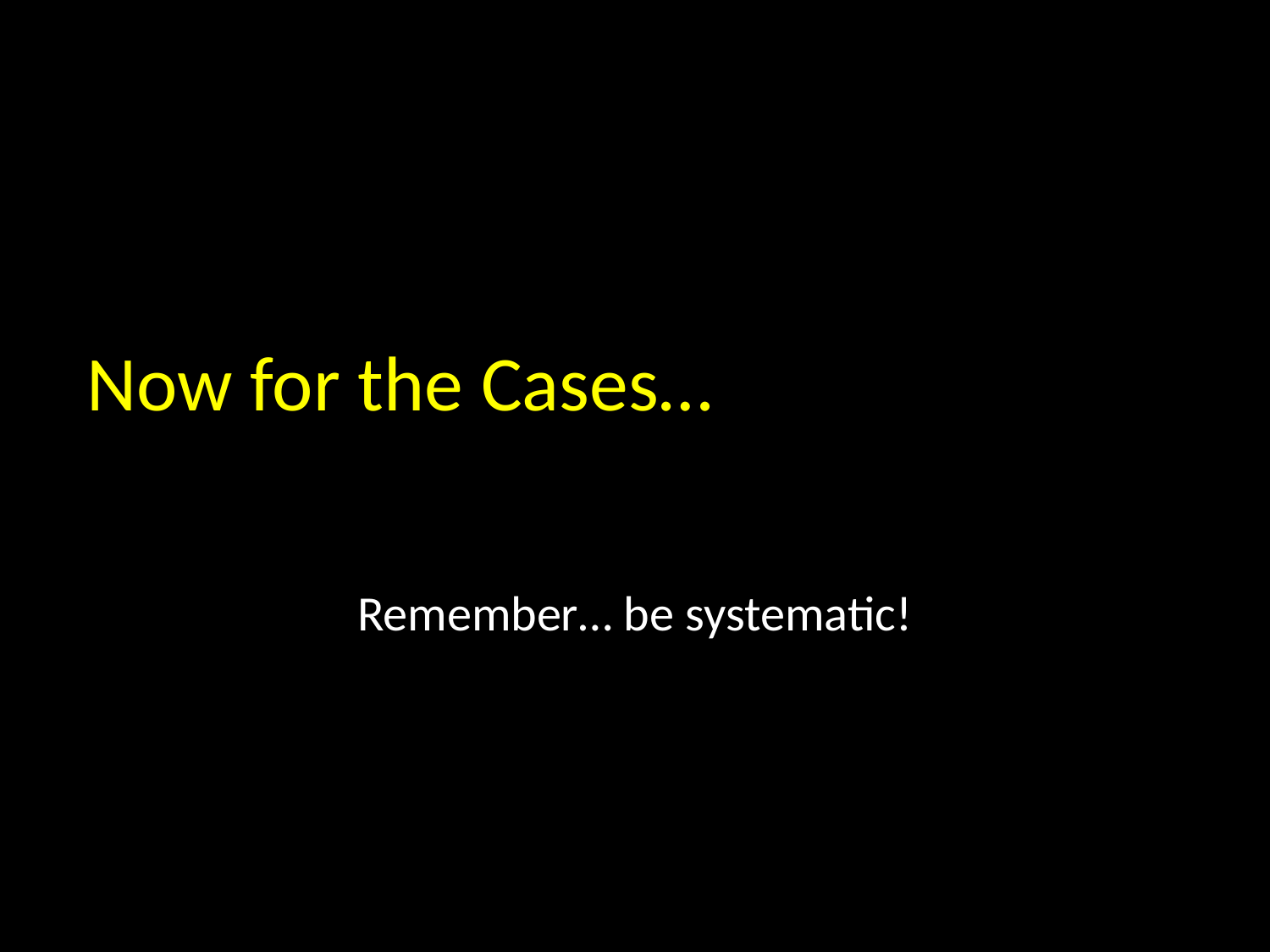

# Now for the Cases…
Remember… be systematic!